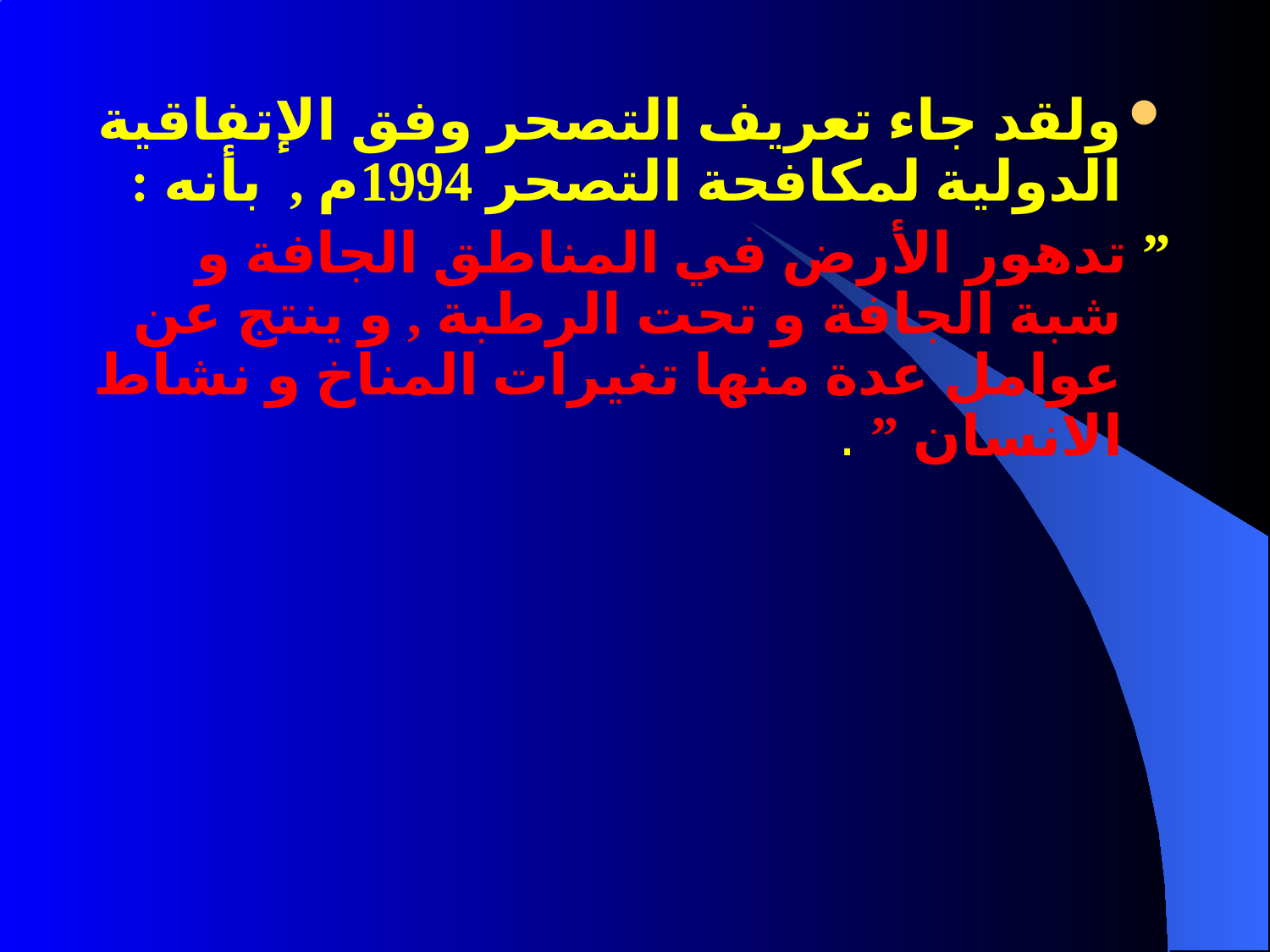

ولقد جاء تعريف التصحر وفق الإتفاقية الدولية لمكافحة التصحر 1994م ,  بأنه :
” تدهور الأرض في المناطق الجافة و شبة الجافة و تحت الرطبة , و ينتج عن عوامل عدة منها تغيرات المناخ و نشاط الانسان ” .